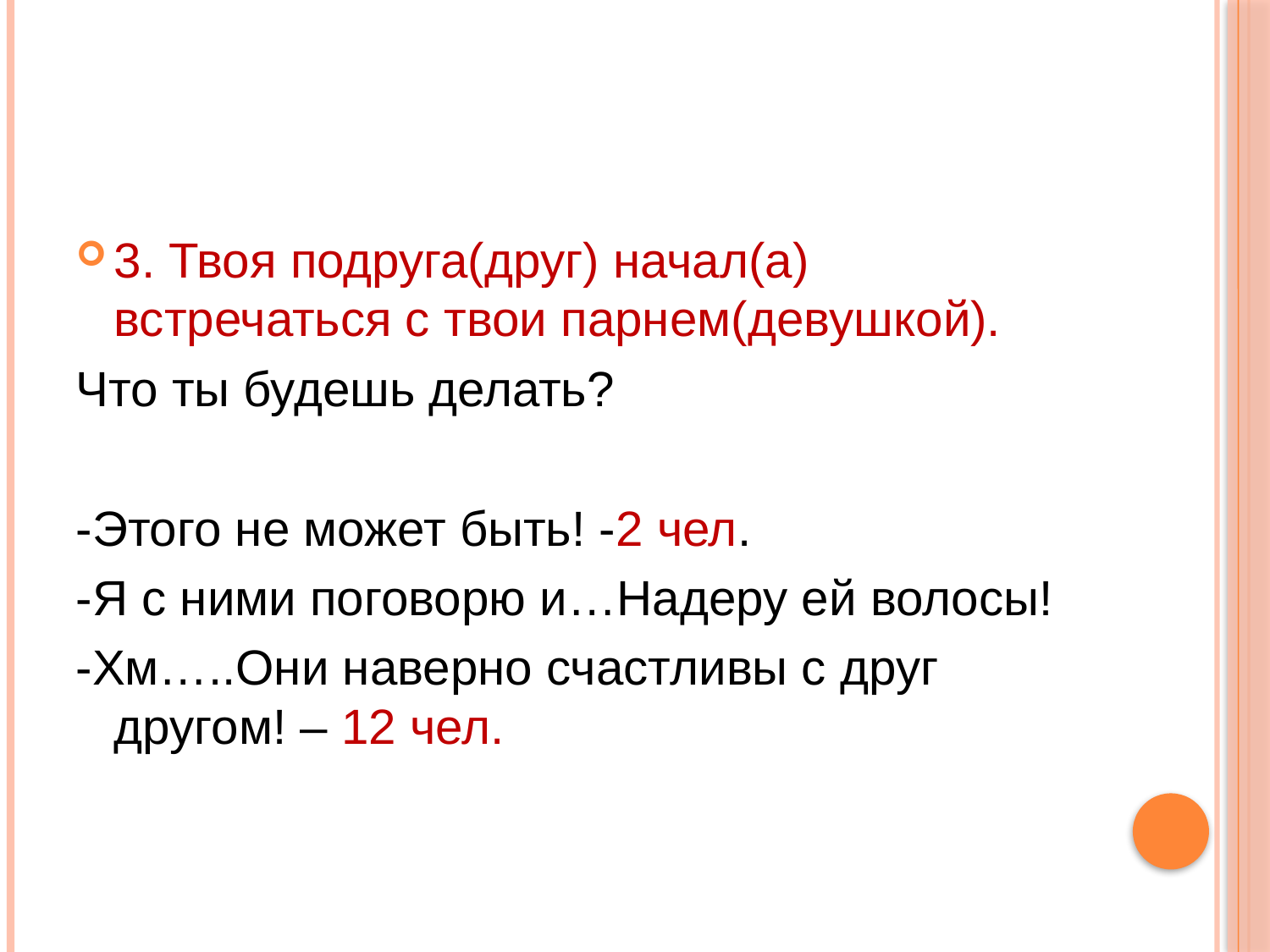

#
3. Твоя подруга(друг) начал(а) встречаться с твои парнем(девушкой).
Что ты будешь делать?

-Этого не может быть! -2 чел.
-Я с ними поговорю и…Надеру ей волосы!
-Хм…..Они наверно счастливы с друг другом! – 12 чел.